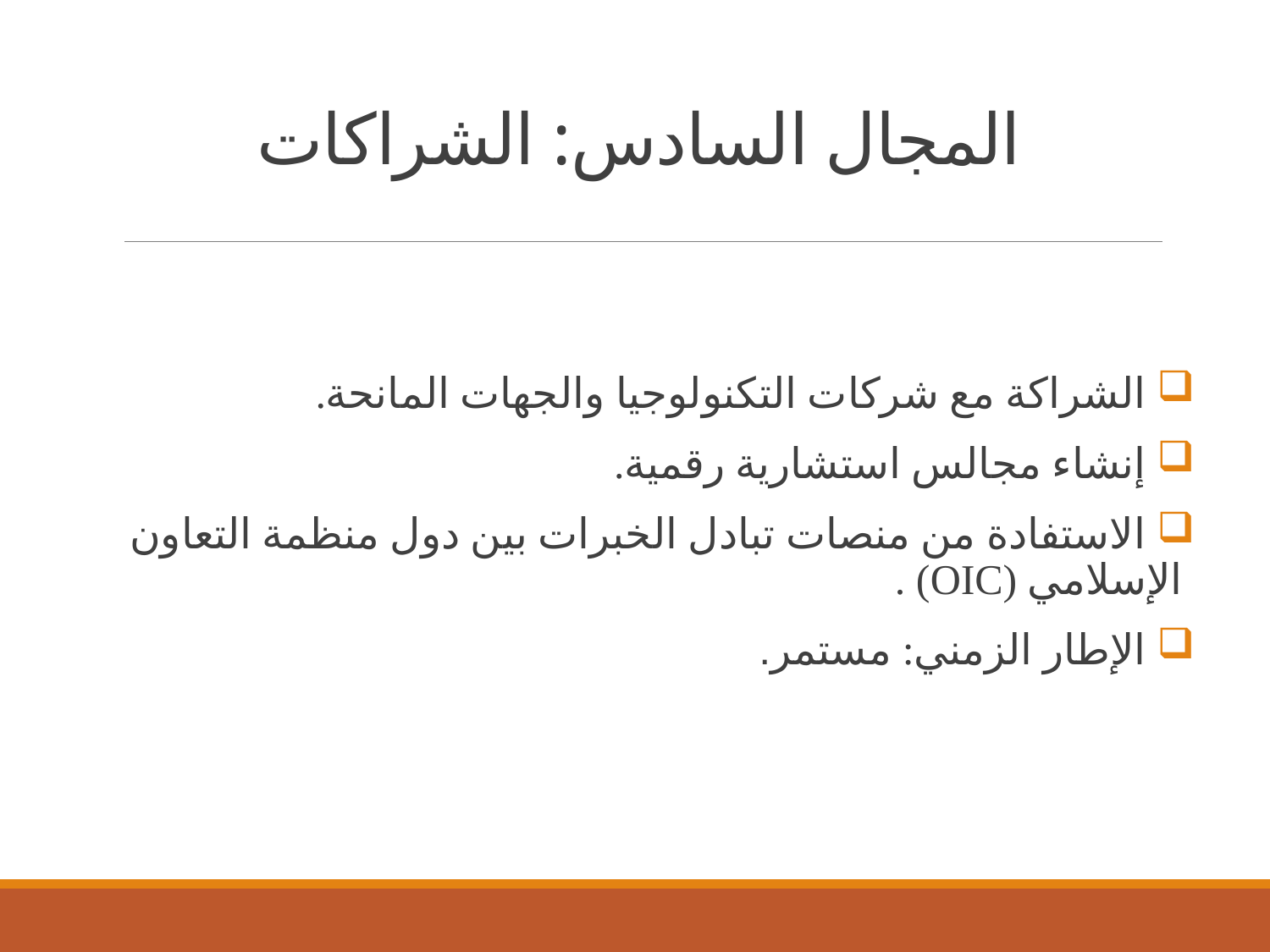

# المجال السادس: الشراكات

 الشراكة مع شركات التكنولوجيا والجهات المانحة.
 إنشاء مجالس استشارية رقمية.
 الاستفادة من منصات تبادل الخبرات بين دول منظمة التعاون الإسلامي (OIC) .
 الإطار الزمني: مستمر.